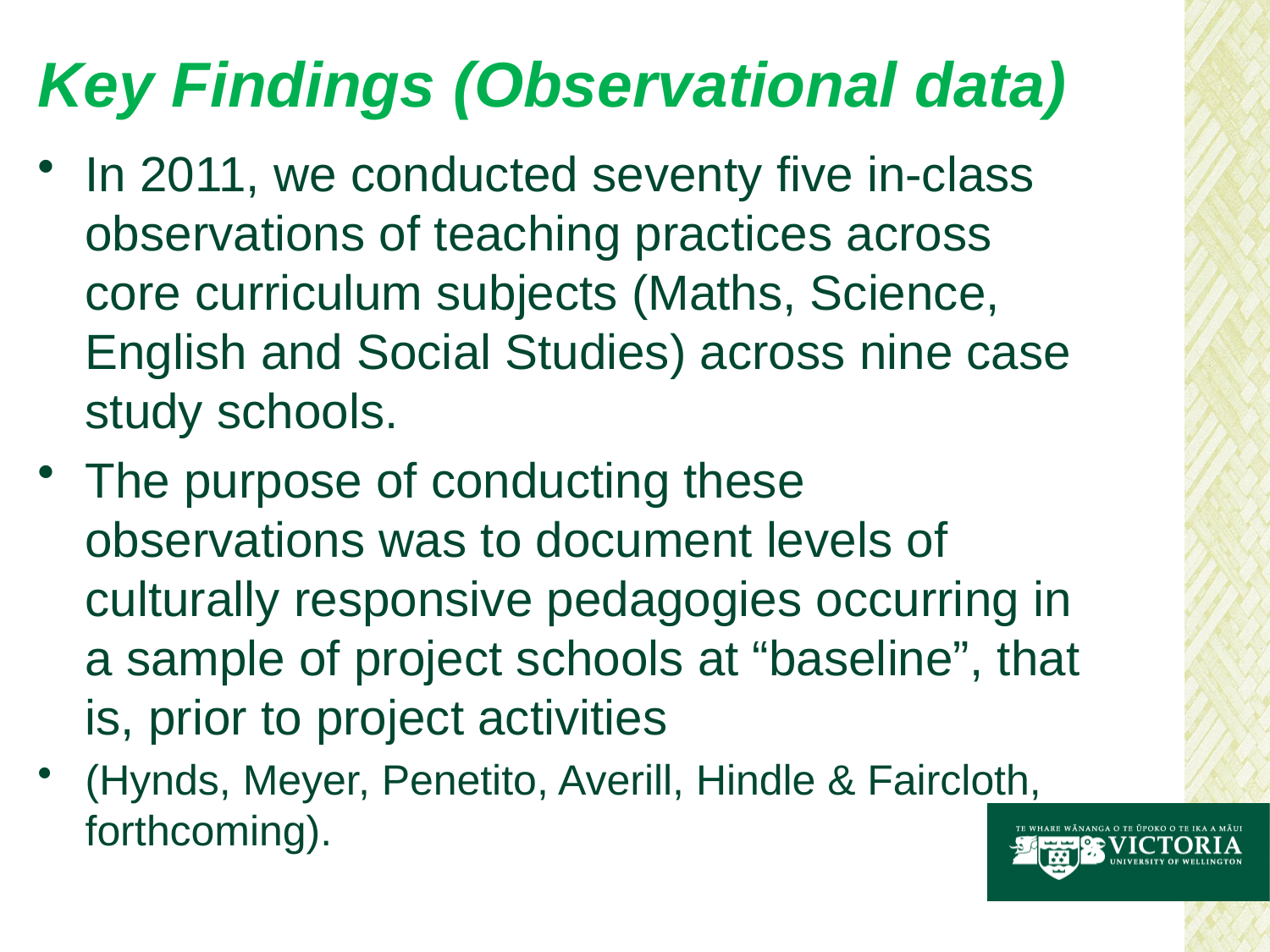

# Key Findings (Observational data)
In 2011, we conducted seventy five in-class observations of teaching practices across core curriculum subjects (Maths, Science, English and Social Studies) across nine case study schools.
The purpose of conducting these observations was to document levels of culturally responsive pedagogies occurring in a sample of project schools at “baseline”, that is, prior to project activities
(Hynds, Meyer, Penetito, Averill, Hindle & Faircloth, forthcoming).